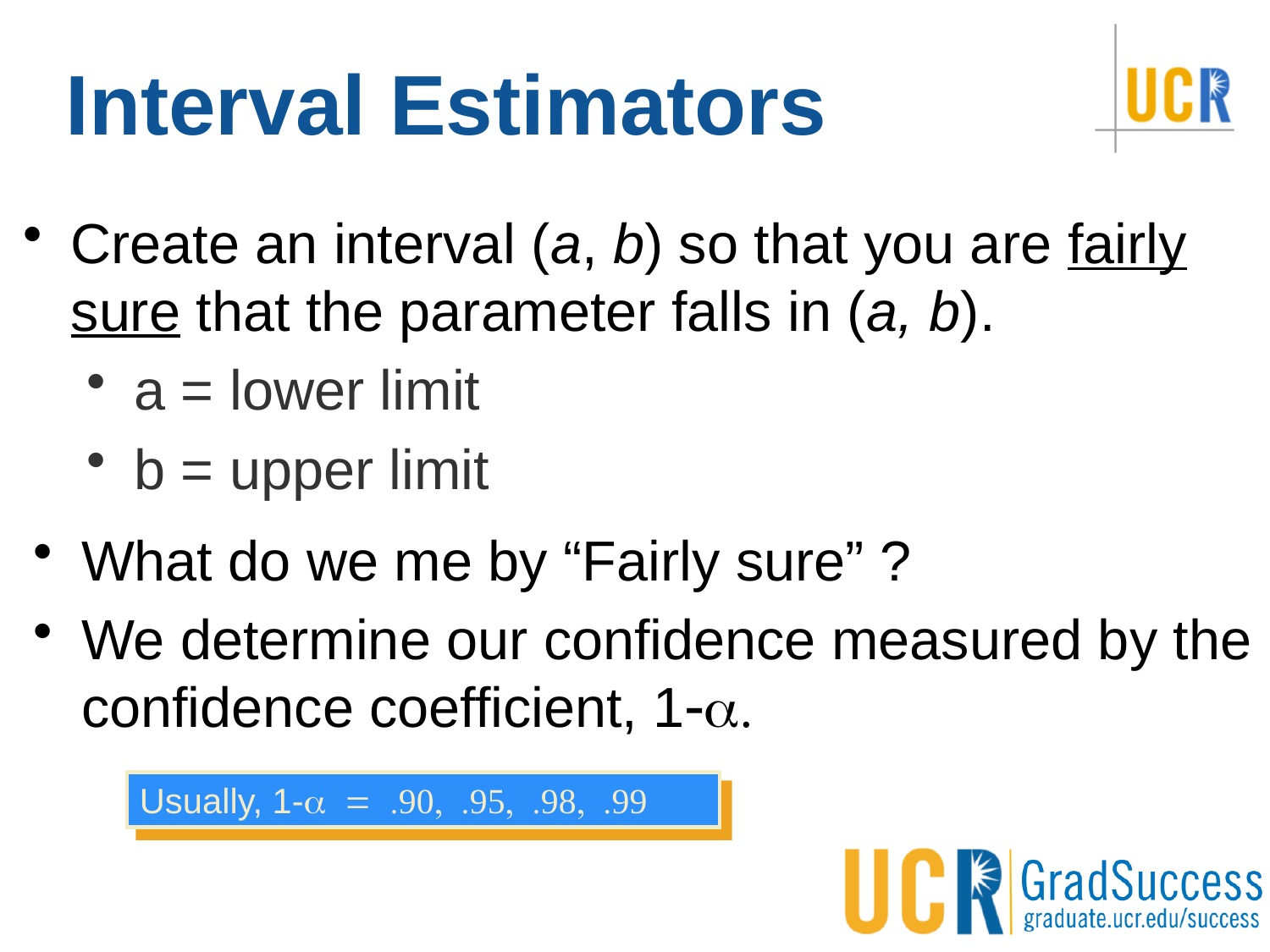

# Interval Estimators
Create an interval (a, b) so that you are fairly sure that the parameter falls in (a, b).
a = lower limit
b = upper limit
What do we me by “Fairly sure” ?
We determine our confidence measured by the confidence coefficient, 1−α.
Usually, 1-α = .90, .95, .98, .99